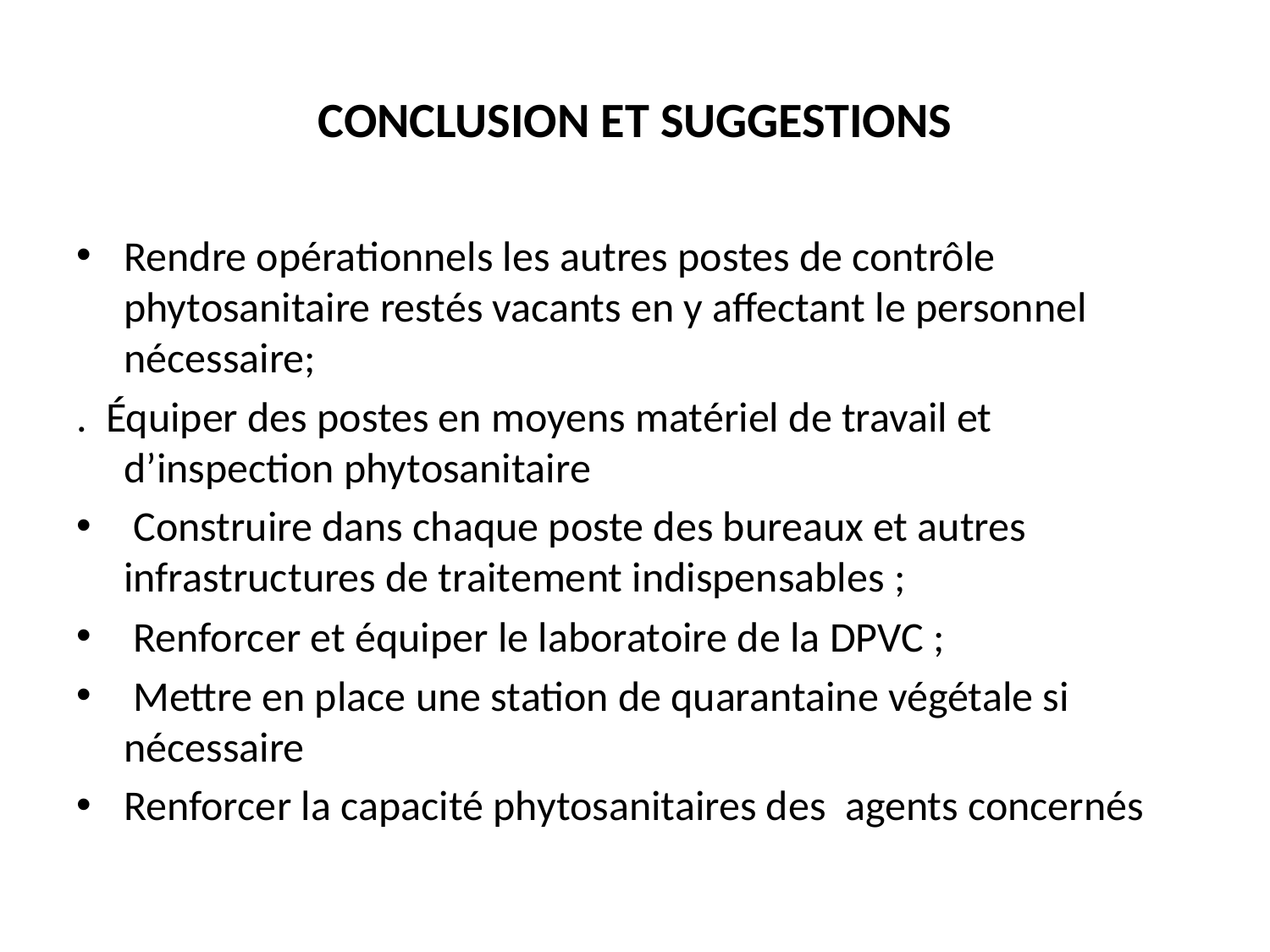

# CONCLUSION ET SUGGESTIONS
Rendre opérationnels les autres postes de contrôle phytosanitaire restés vacants en y affectant le personnel nécessaire;
.  Équiper des postes en moyens matériel de travail et d’inspection phytosanitaire
 Construire dans chaque poste des bureaux et autres infrastructures de traitement indispensables ;
 Renforcer et équiper le laboratoire de la DPVC ;
 Mettre en place une station de quarantaine végétale si nécessaire
Renforcer la capacité phytosanitaires des  agents concernés